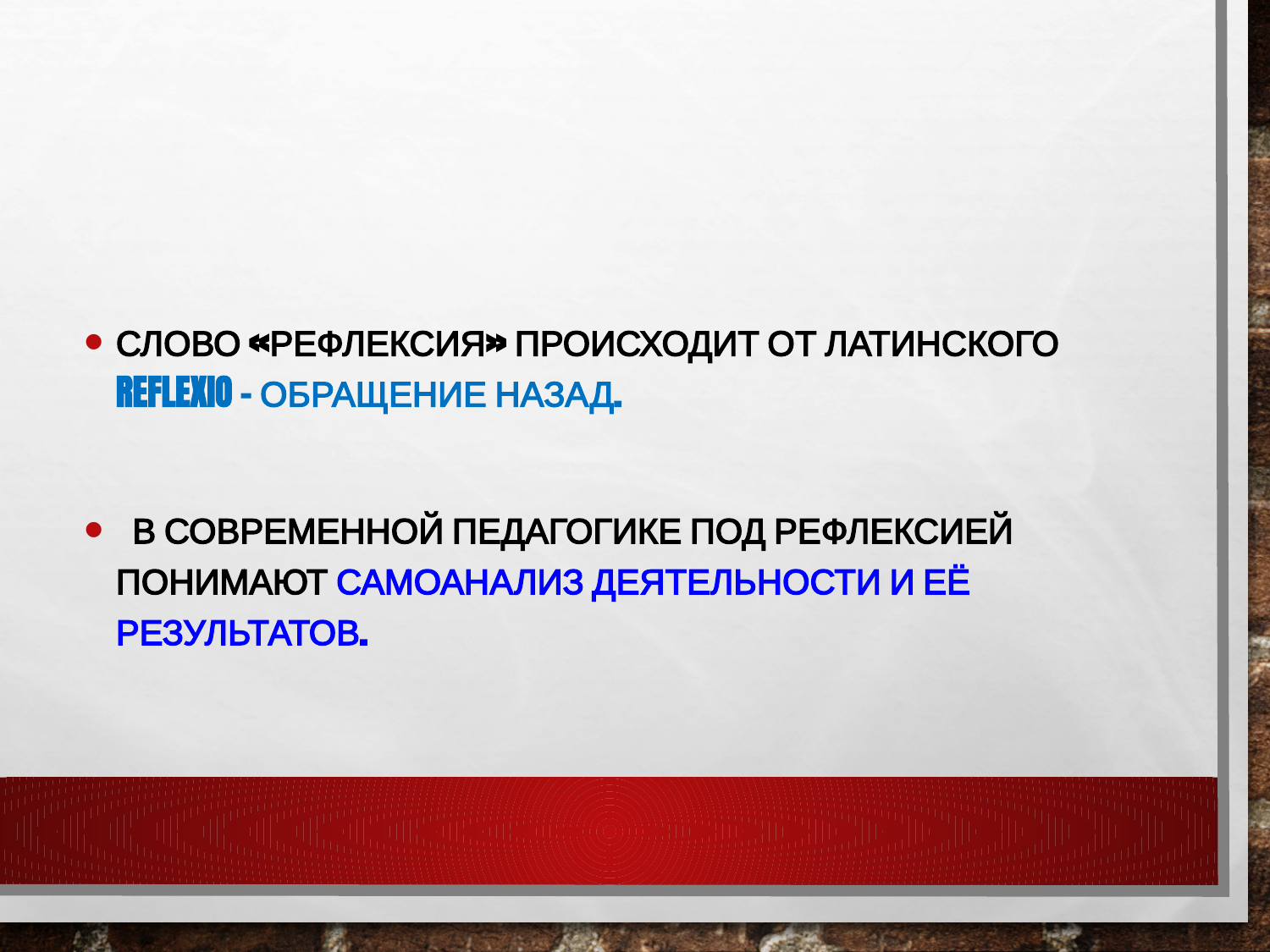

#
Слово «рефлексия» происходит от латинского reflexio – обращение назад.

  В современной педагогике под рефлексией понимают самоанализ деятельности и её результатов.